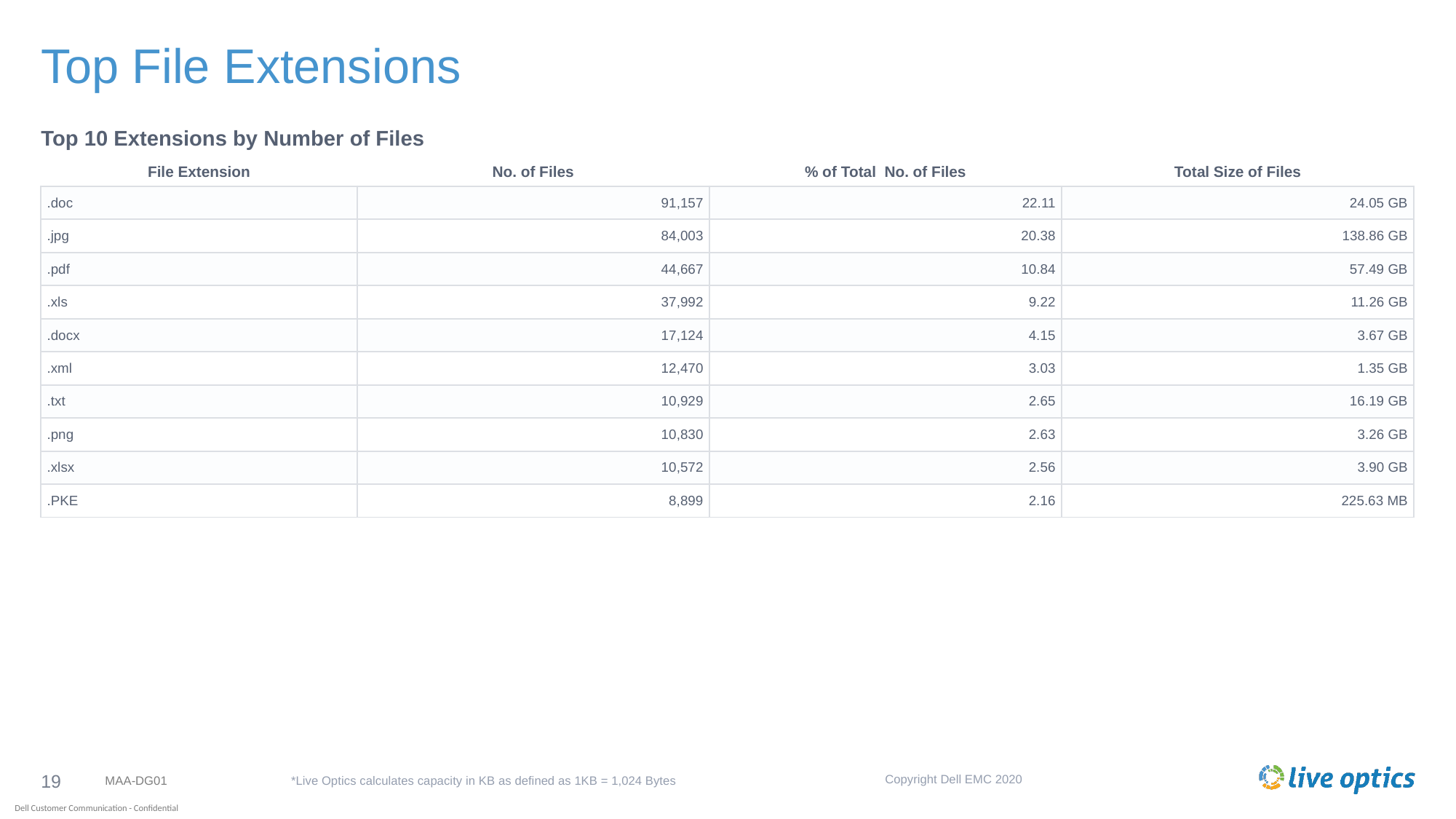

# Top File Extensions
Top 10 Extensions by Number of Files
| File Extension | No. of Files | % of Total No. of Files | Total Size of Files |
| --- | --- | --- | --- |
| .doc | 91,157 | 22.11 | 24.05 GB |
| .jpg | 84,003 | 20.38 | 138.86 GB |
| .pdf | 44,667 | 10.84 | 57.49 GB |
| .xls | 37,992 | 9.22 | 11.26 GB |
| .docx | 17,124 | 4.15 | 3.67 GB |
| .xml | 12,470 | 3.03 | 1.35 GB |
| .txt | 10,929 | 2.65 | 16.19 GB |
| .png | 10,830 | 2.63 | 3.26 GB |
| .xlsx | 10,572 | 2.56 | 3.90 GB |
| .PKE | 8,899 | 2.16 | 225.63 MB |